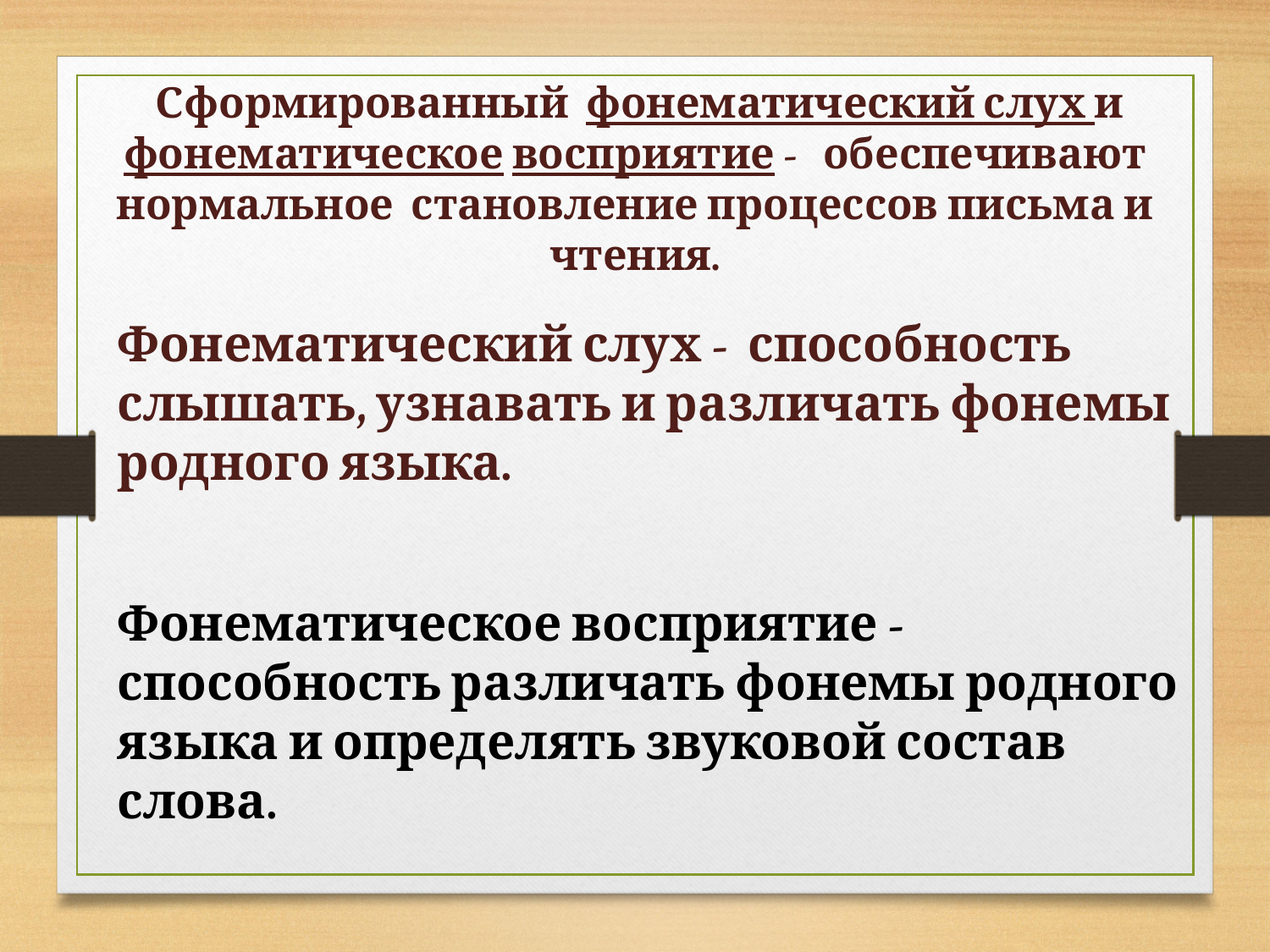

Сформированный  фонематический слух и фонематическое восприятие -   обеспечивают нормальное  становление процессов письма и чтения.
Фонематический слух -  способность слышать, узнавать и различать фонемы родного языка.
Фонематическое восприятие -  способность различать фонемы родного языка и определять звуковой состав слова.